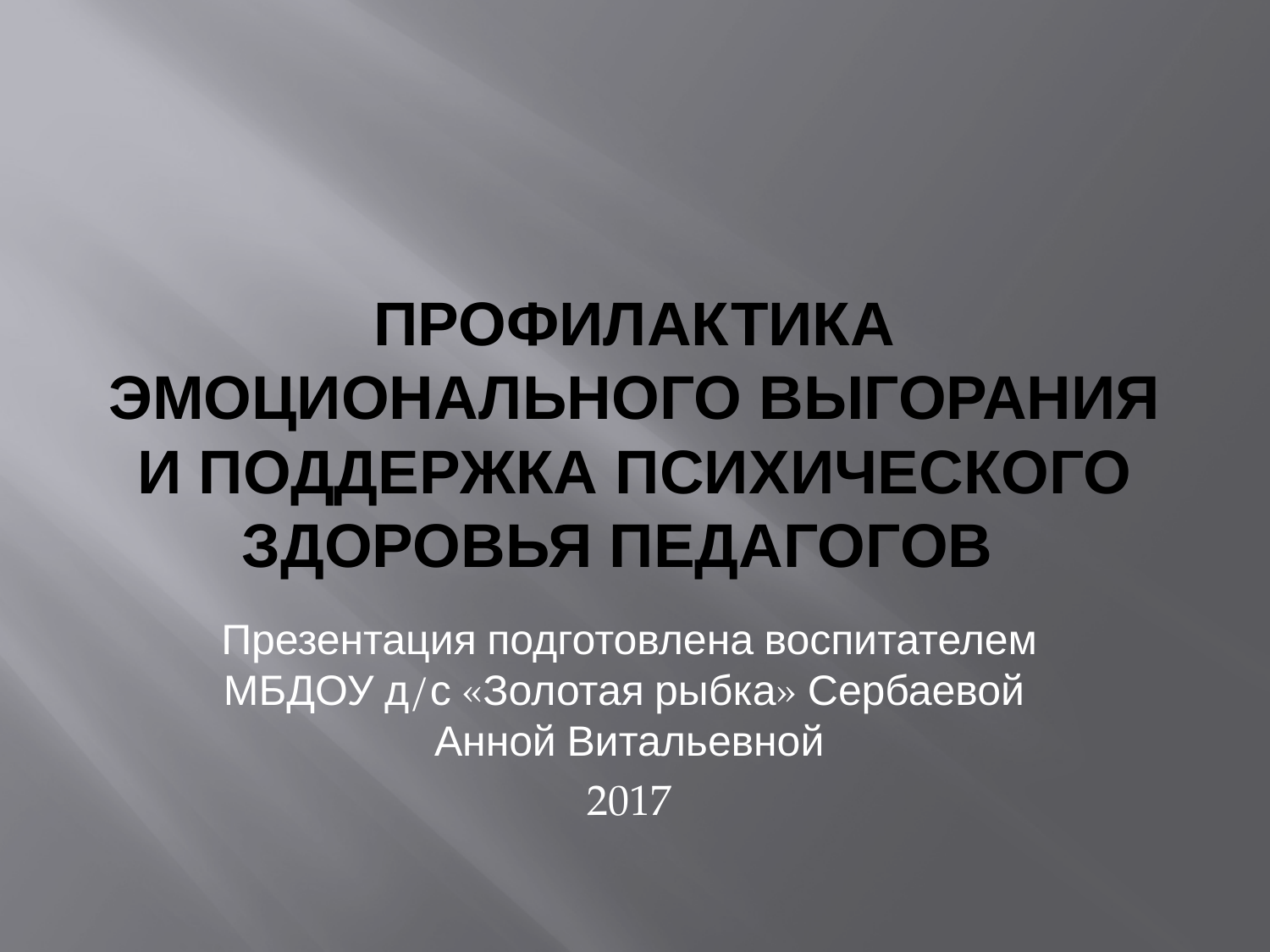

# Профилактика эмоционального выгорания и поддержка психического здоровья педагогов
Презентация подготовлена воспитателем МБДОУ д/с «Золотая рыбка» Сербаевой  Анной Витальевной
2017